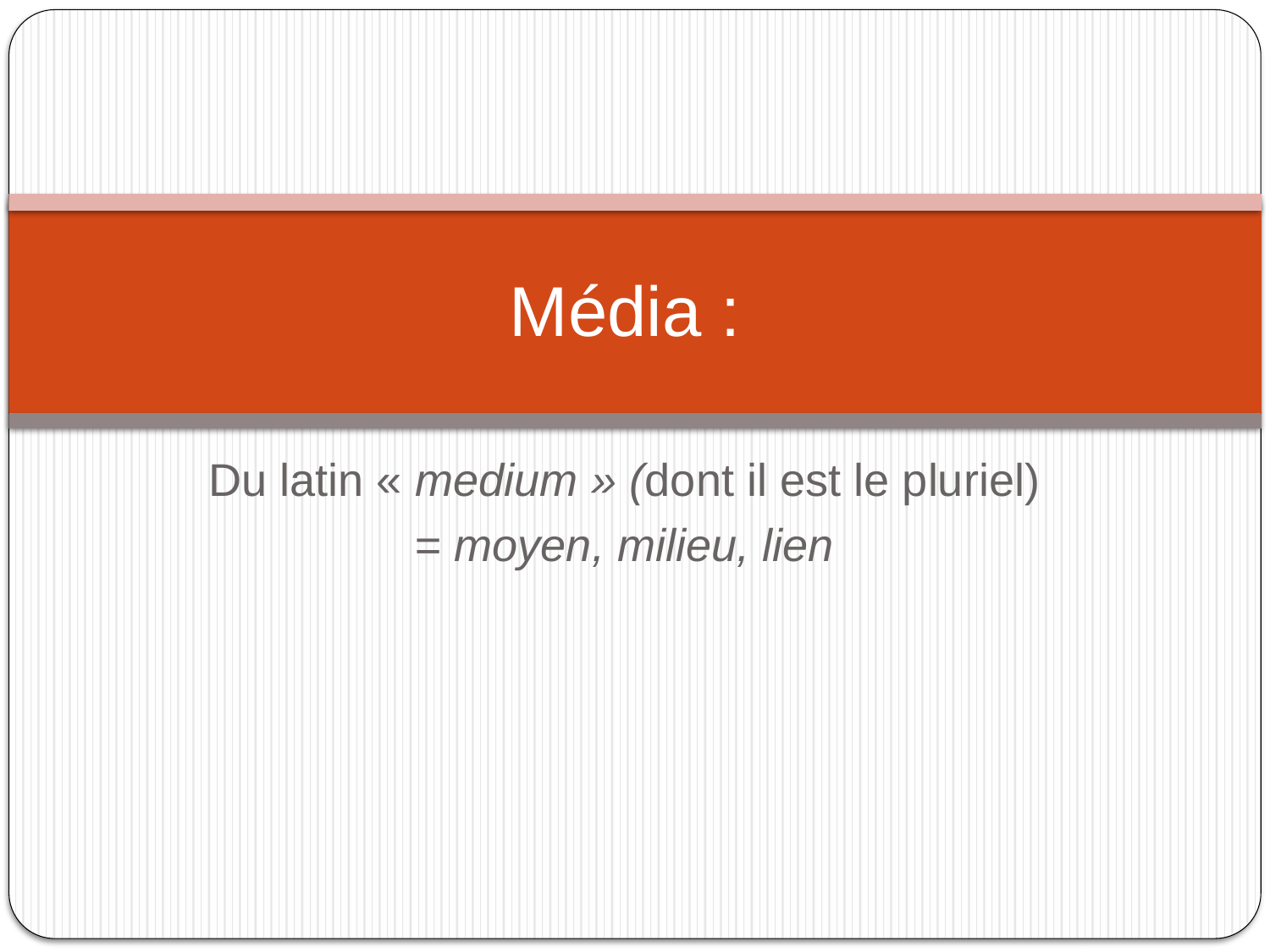

# Média :
Du latin « medium » (dont il est le pluriel)
= moyen, milieu, lien